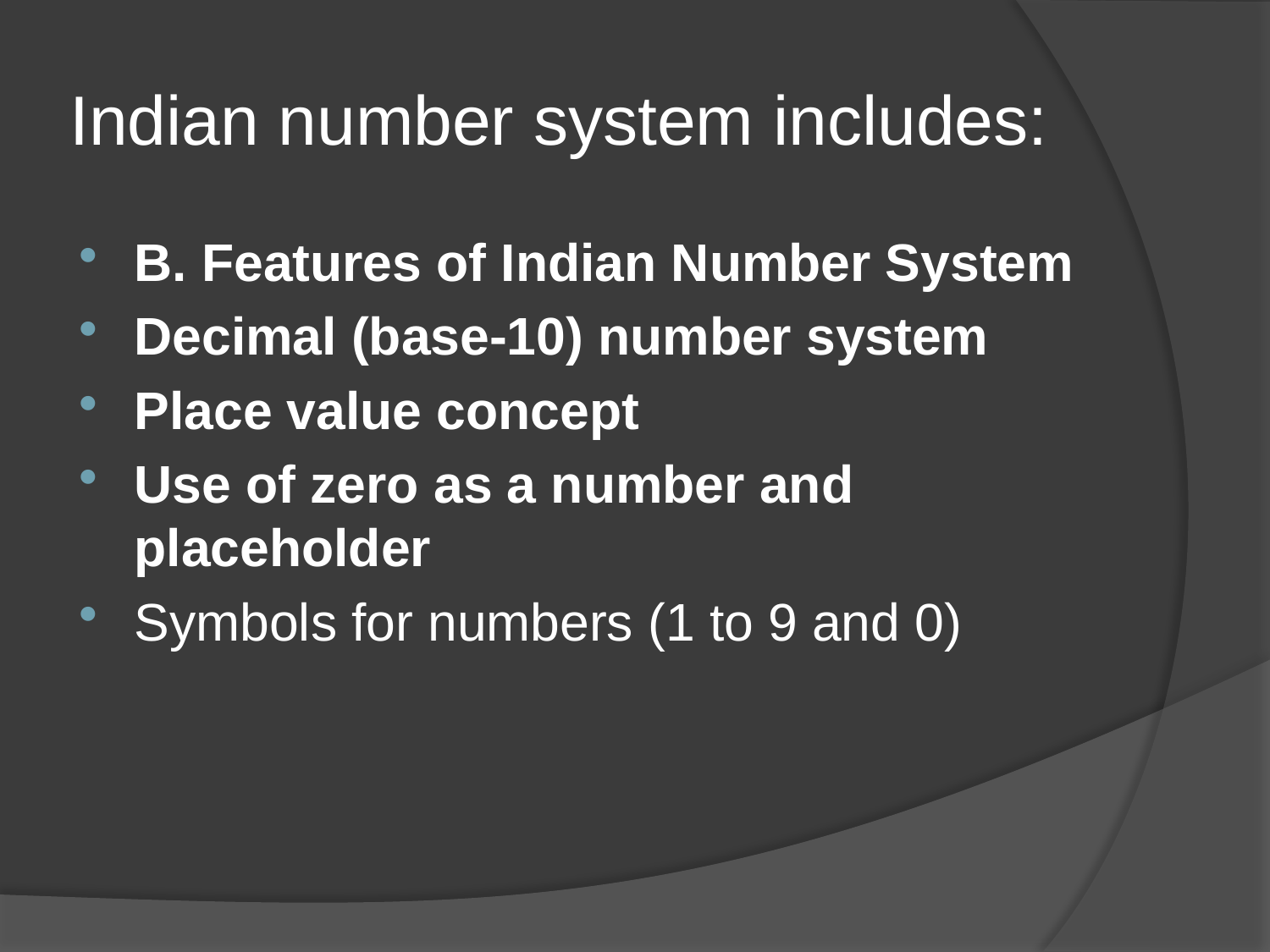

# Indian number system includes:
B. Features of Indian Number System
Decimal (base-10) number system
Place value concept
Use of zero as a number and placeholder
Symbols for numbers (1 to 9 and 0)